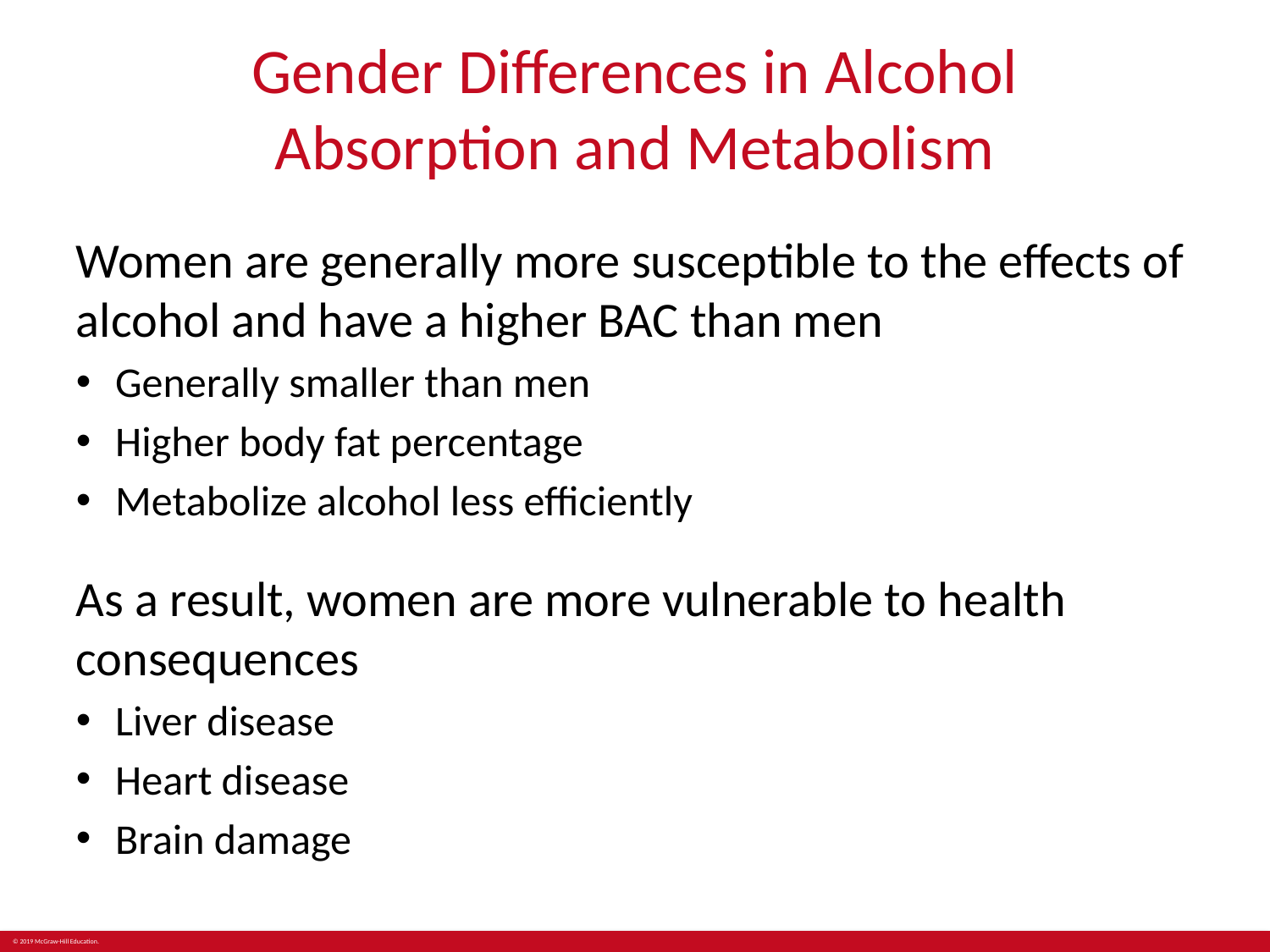

# Gender Differences in Alcohol Absorption and Metabolism
Women are generally more susceptible to the effects of alcohol and have a higher BAC than men
Generally smaller than men
Higher body fat percentage
Metabolize alcohol less efficiently
As a result, women are more vulnerable to health consequences
Liver disease
Heart disease
Brain damage